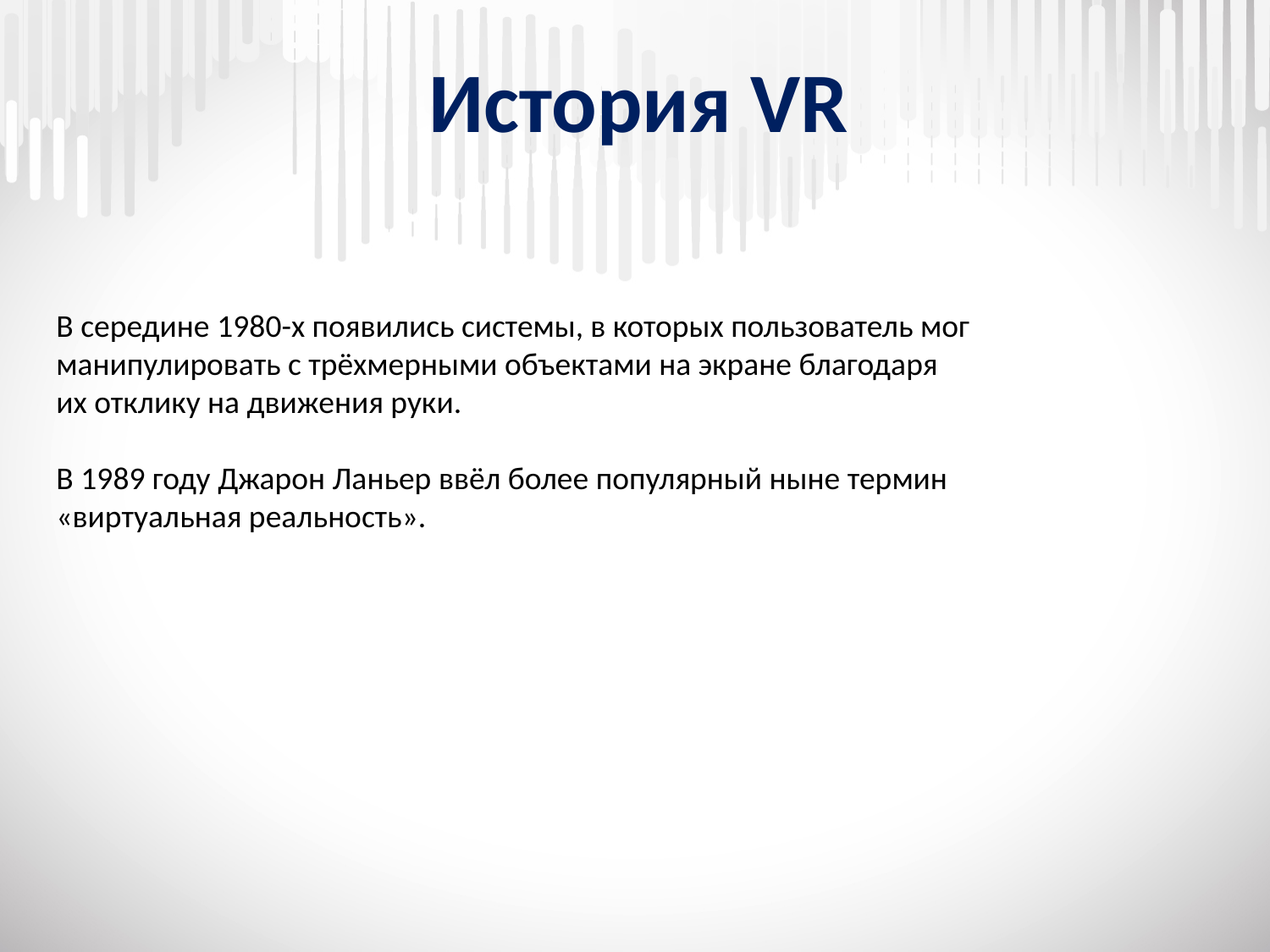

# История VR
В середине 1980-х появились системы, в которых пользователь мог манипулировать с трёхмерными объектами на экране благодаря их отклику на движения руки.

В 1989 году Джарон Ланьер ввёл более популярный ныне термин «виртуальная реальность».